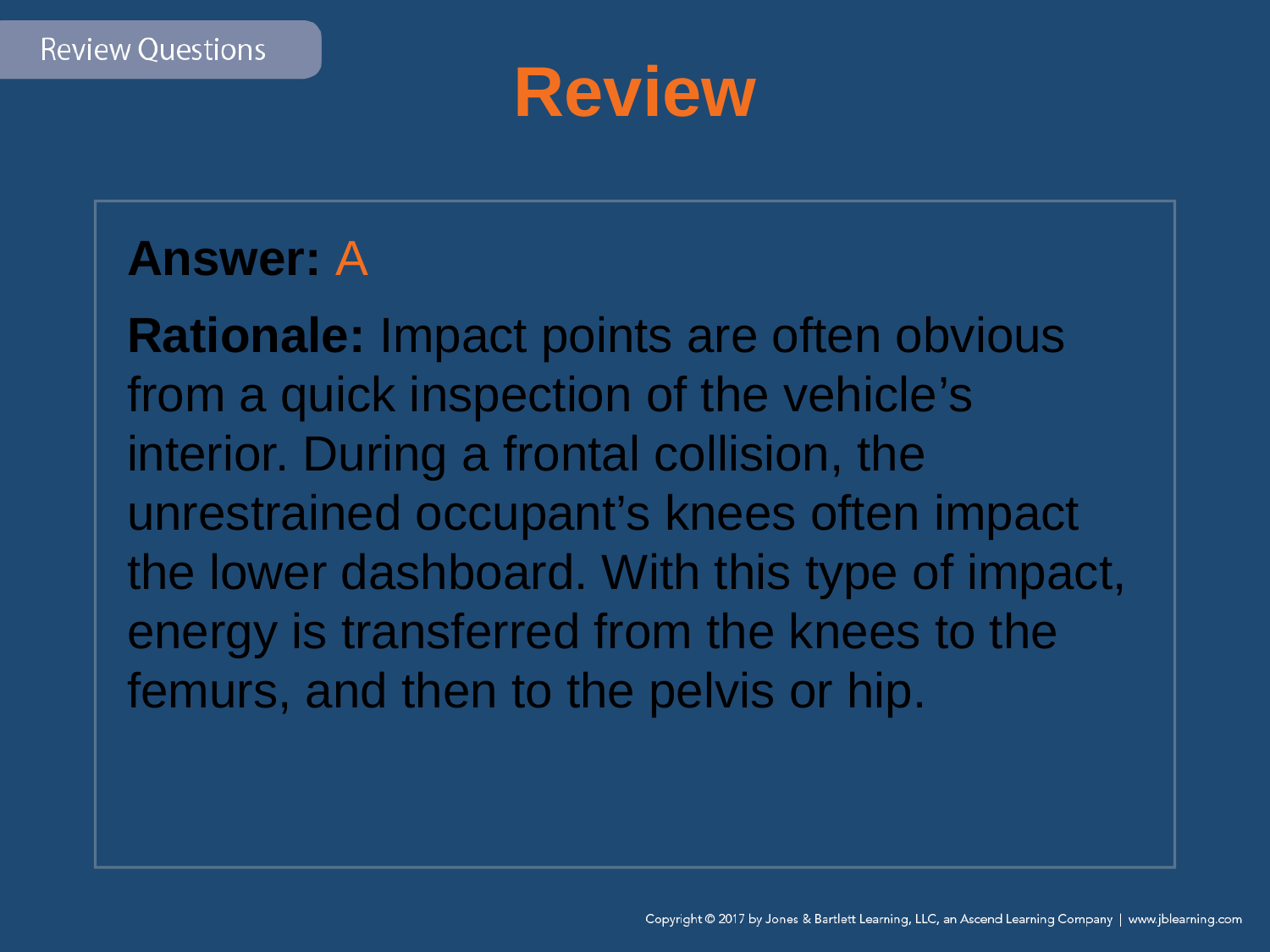

# Review
Answer: A
Rationale: Impact points are often obvious from a quick inspection of the vehicle’s interior. During a frontal collision, the unrestrained occupant’s knees often impact the lower dashboard. With this type of impact, energy is transferred from the knees to the femurs, and then to the pelvis or hip.